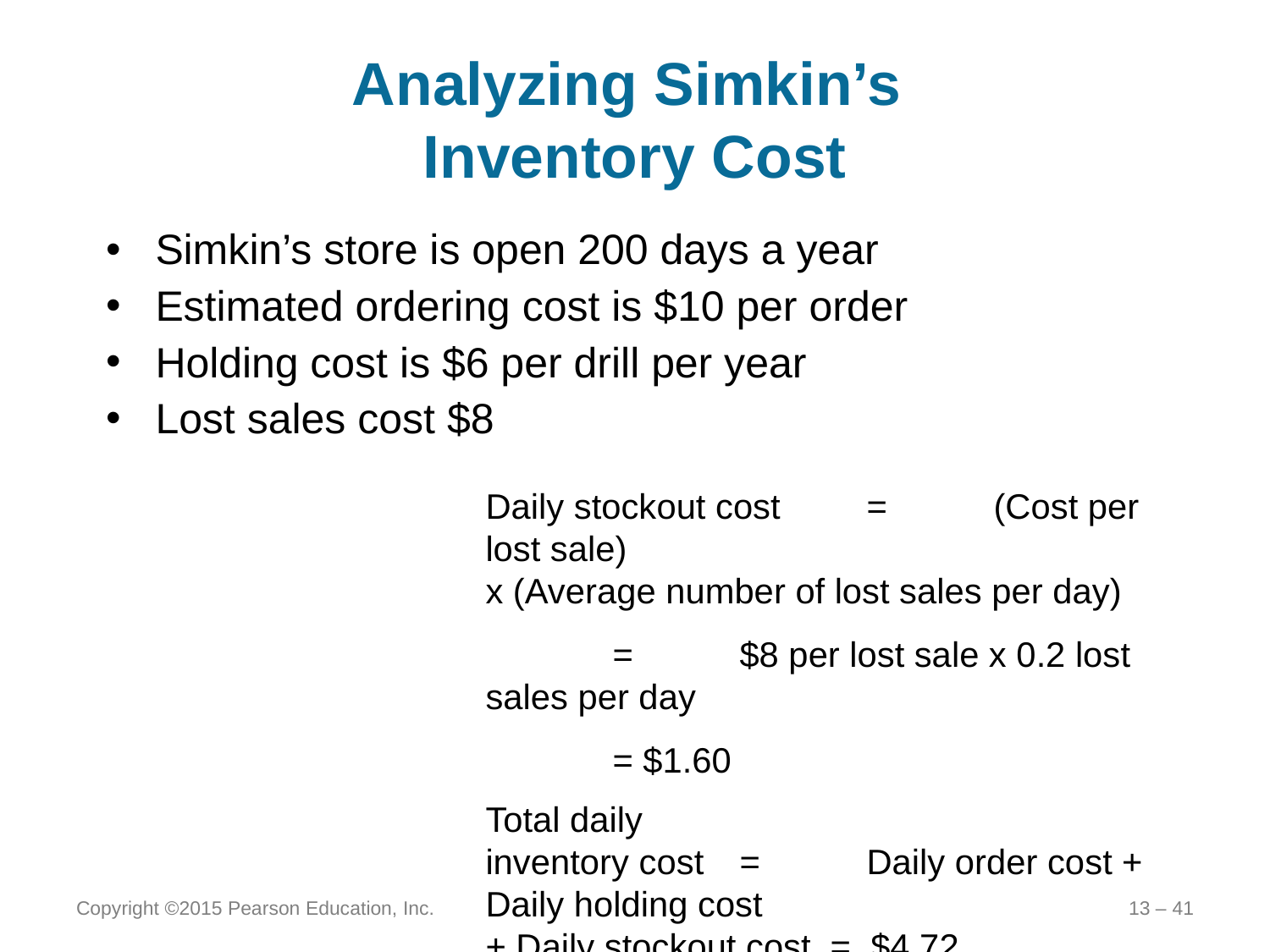

# Analyzing Simkin’s Inventory Cost
Simkin’s store is open 200 days a year
Estimated ordering cost is $10 per order
Holding cost is $6 per drill per year
Lost sales cost $8
	Daily stockout cost	=	(Cost per lost sale)
x (Average number of lost sales per day)
		=	$8 per lost sale x 0.2 lost sales per day
		= $1.60
	Total daily
	inventory cost	=	Daily order cost + Daily holding cost
+ Daily stockout cost  =  $4.72
Copyright ©2015 Pearson Education, Inc.
13 – 41